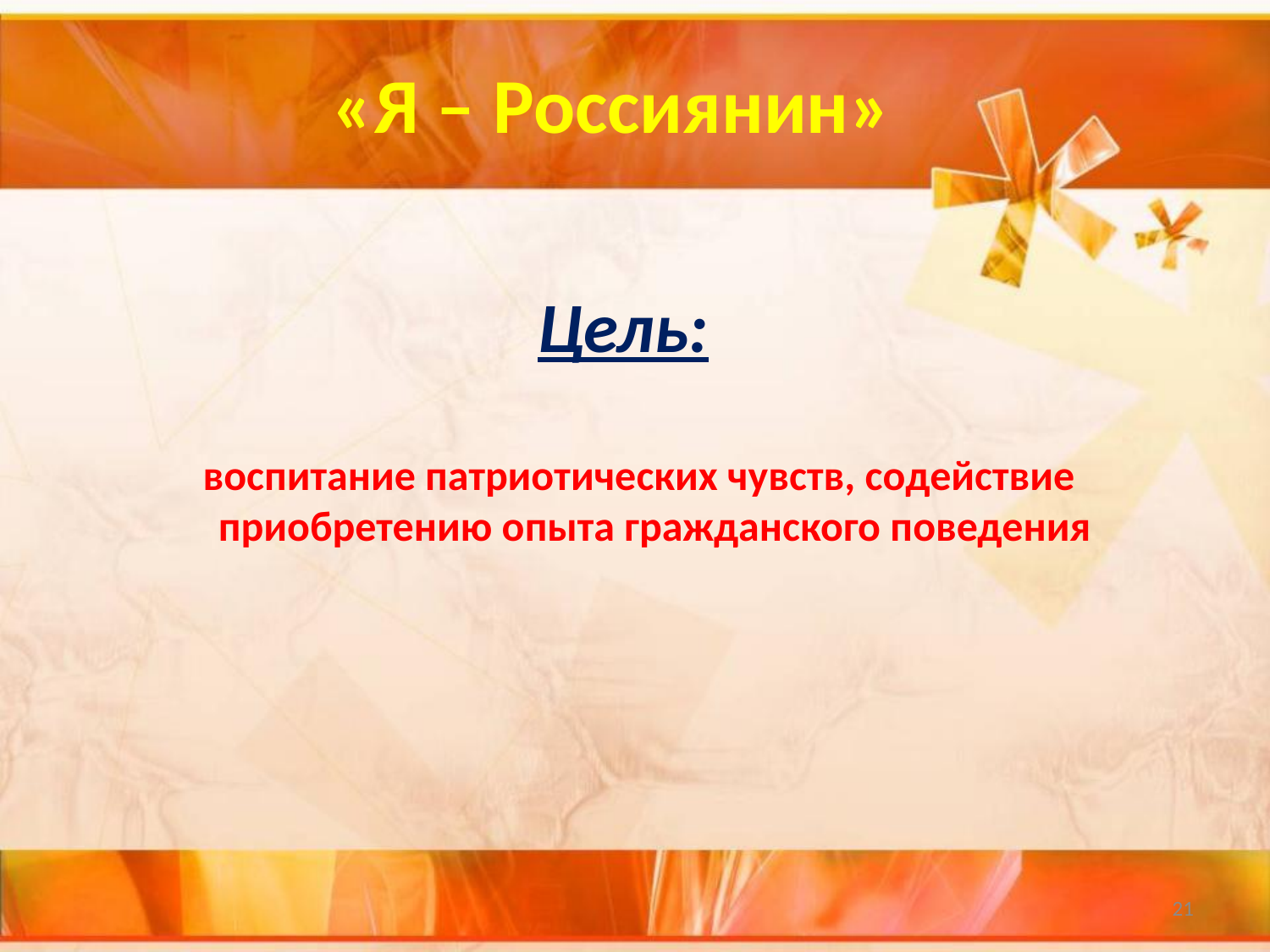

#
«Я – Россиянин»

Цель:

  воспитание патриотических чувств, содействие приобретению опыта гражданского поведения
21